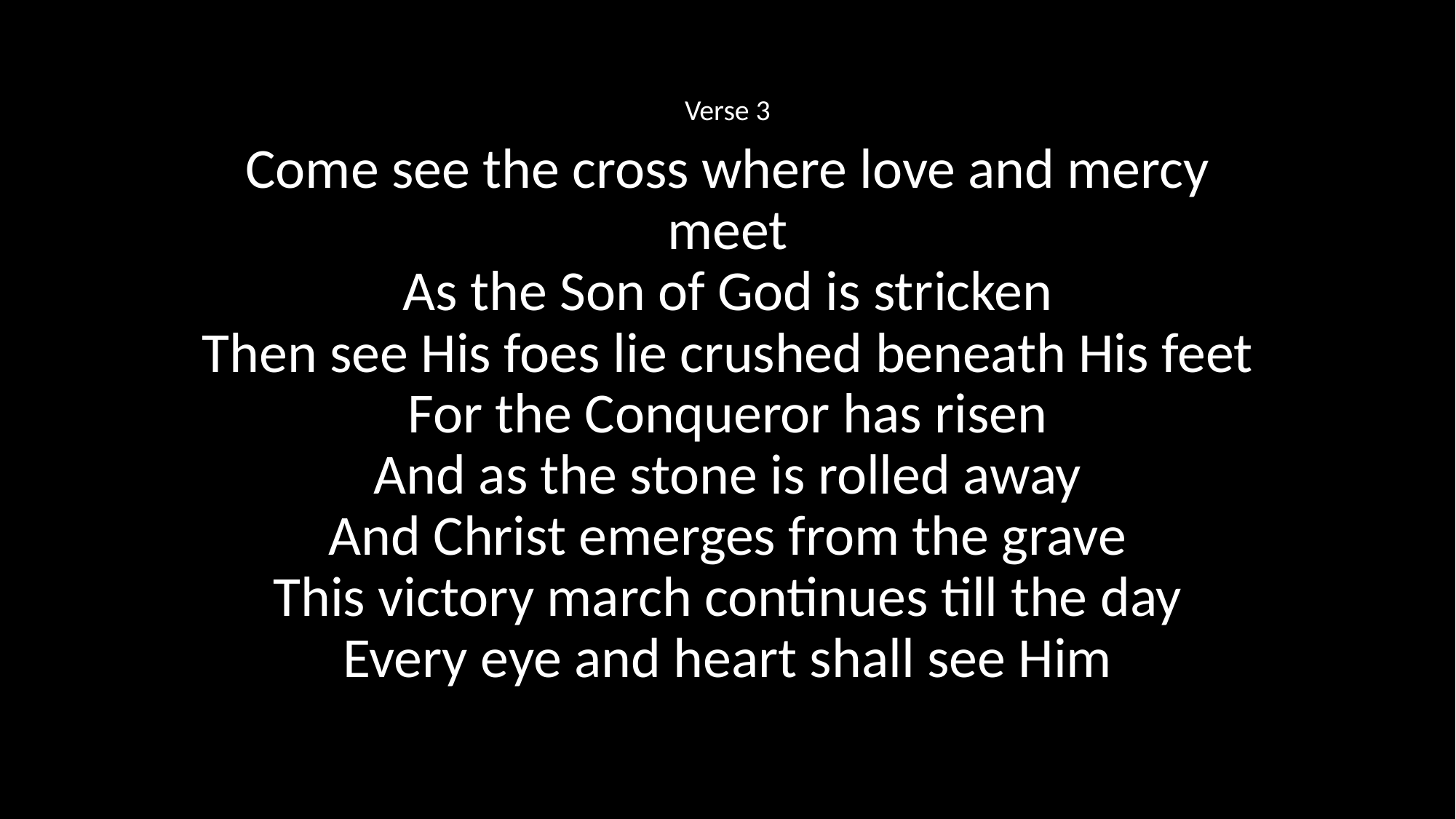

Verse 3
Come see the cross where love and mercy meet
As the Son of God is stricken
Then see His foes lie crushed beneath His feet
For the Conqueror has risen
And as the stone is rolled away
And Christ emerges from the grave
This victory march continues till the day
Every eye and heart shall see Him